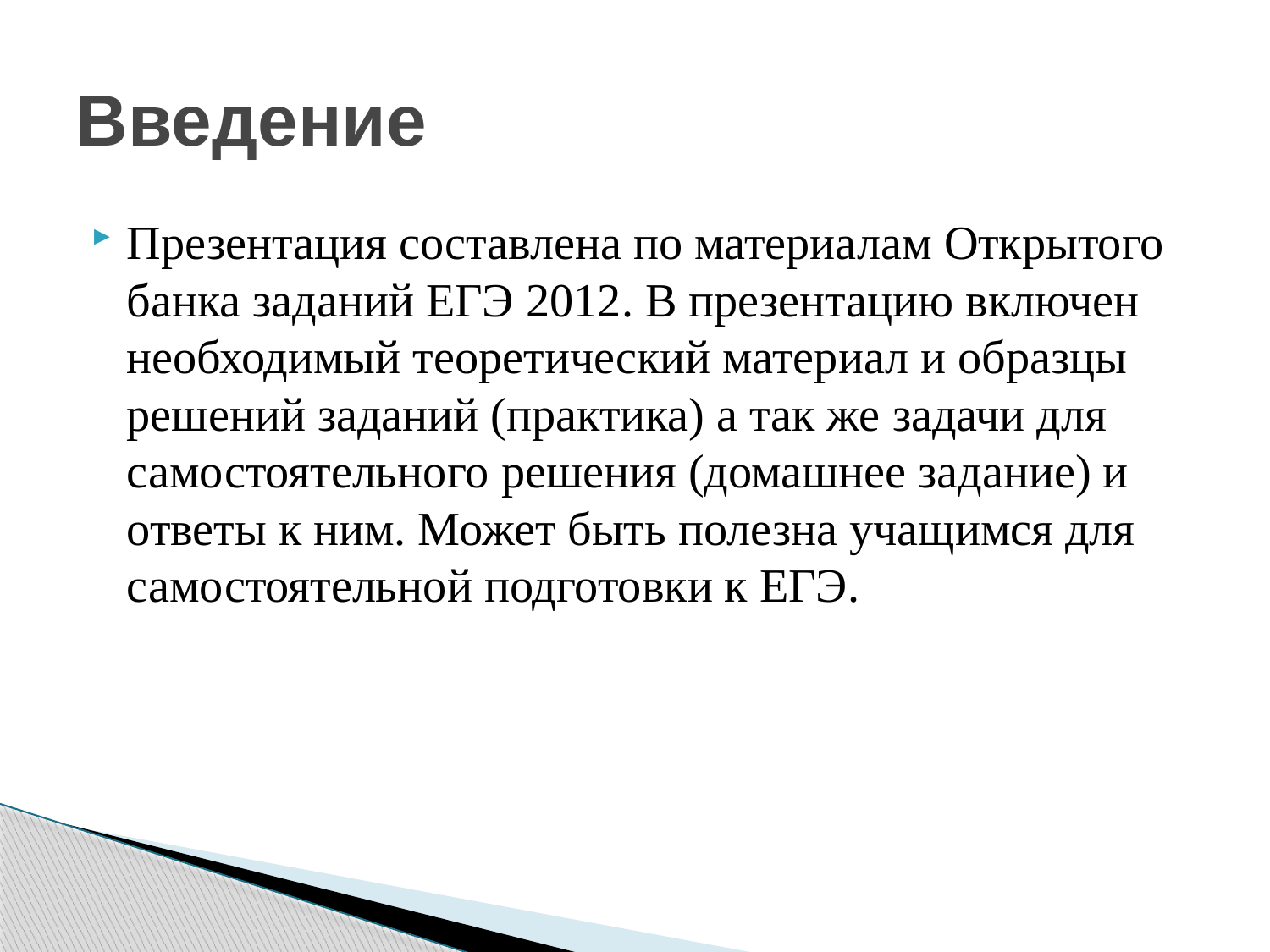

# Введение
Презентация составлена по материалам Открытого банка заданий ЕГЭ 2012. В презентацию включен необходимый теоретический материал и образцы решений заданий (практика) а так же задачи для самостоятельного решения (домашнее задание) и ответы к ним. Может быть полезна учащимся для самостоятельной подготовки к ЕГЭ.